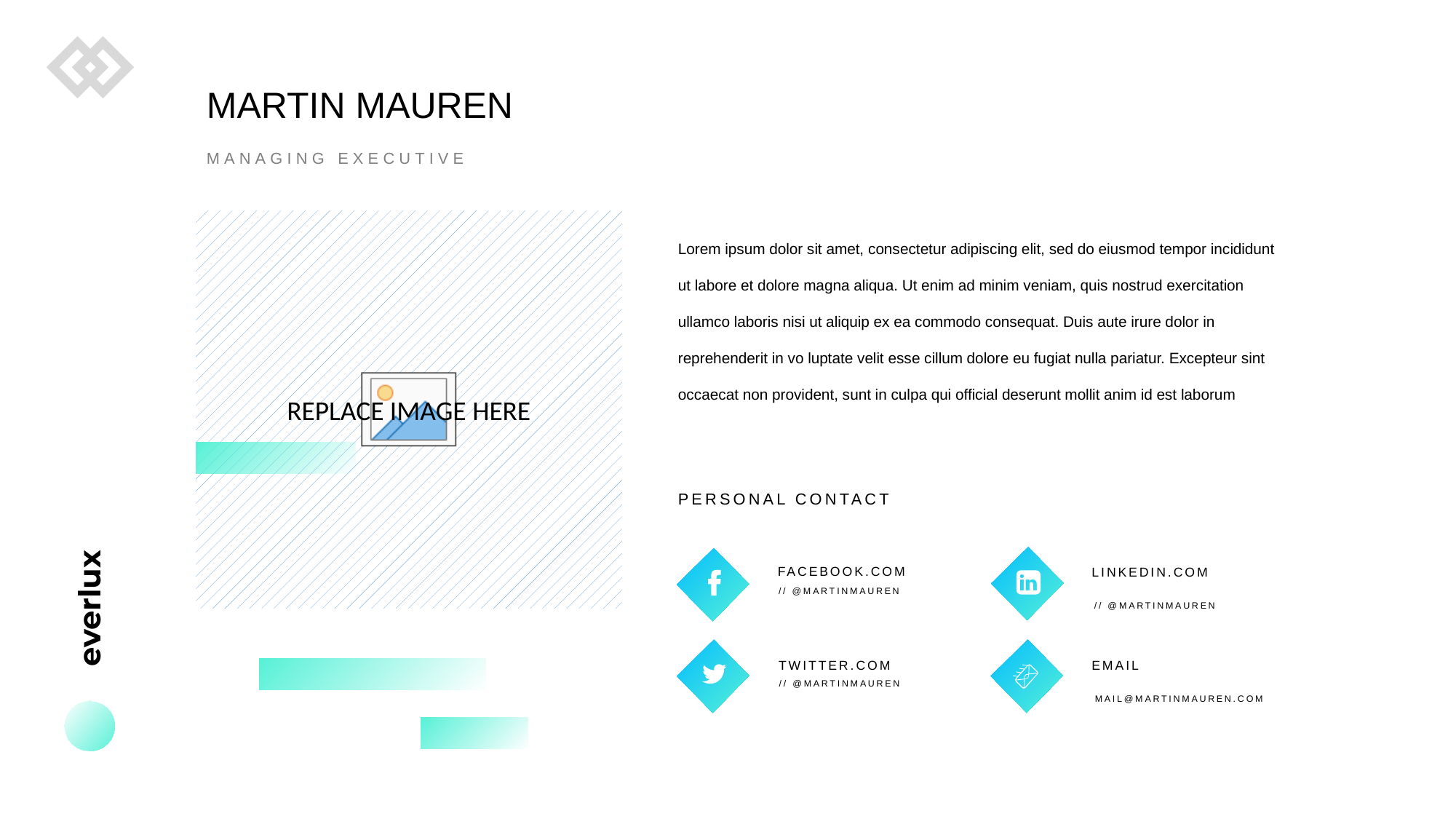

MARTIN MAUREN
MANAGING EXECUTIVE

Lorem ipsum dolor sit amet, consectetur adipiscing elit, sed do eiusmod tempor incididunt ut labore et dolore magna aliqua. Ut enim ad minim veniam, quis nostrud exercitation ullamco laboris nisi ut aliquip ex ea commodo consequat. Duis aute irure dolor in reprehenderit in vo luptate velit esse cillum dolore eu fugiat nulla pariatur. Excepteur sint occaecat non provident, sunt in culpa qui official deserunt mollit anim id est laborum

PERSONAL CONTACT
everlux

FACEBOOK.COM
LINKEDIN.COM
// @MARTINMAUREN
// @MARTINMAUREN

TWITTER.COM
EMAIL

// @MARTINMAUREN
MAIL@MARTINMAUREN.COM